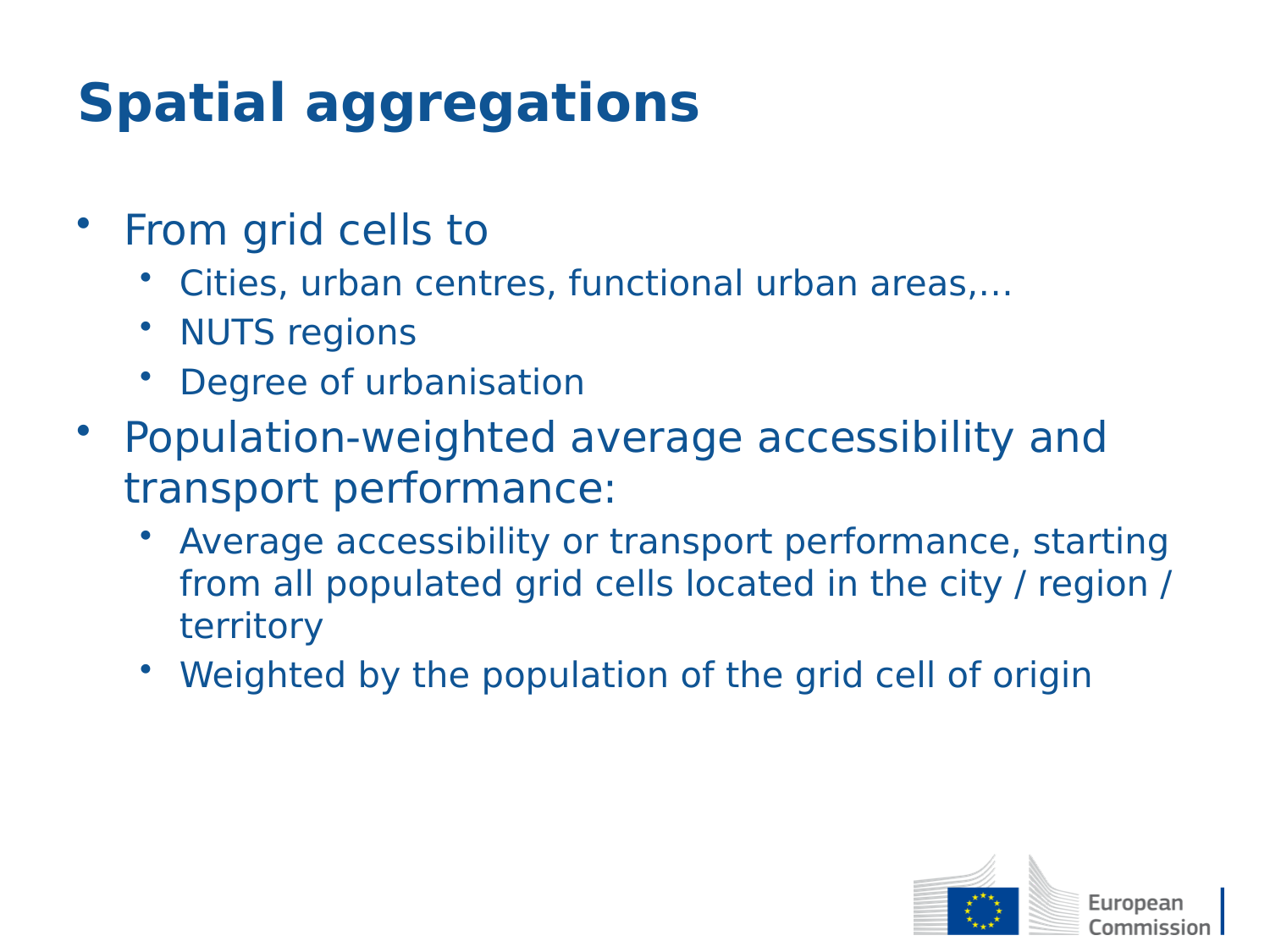

# Spatial aggregations
From grid cells to
Cities, urban centres, functional urban areas,…
NUTS regions
Degree of urbanisation
Population-weighted average accessibility and transport performance:
Average accessibility or transport performance, starting from all populated grid cells located in the city / region / territory
Weighted by the population of the grid cell of origin